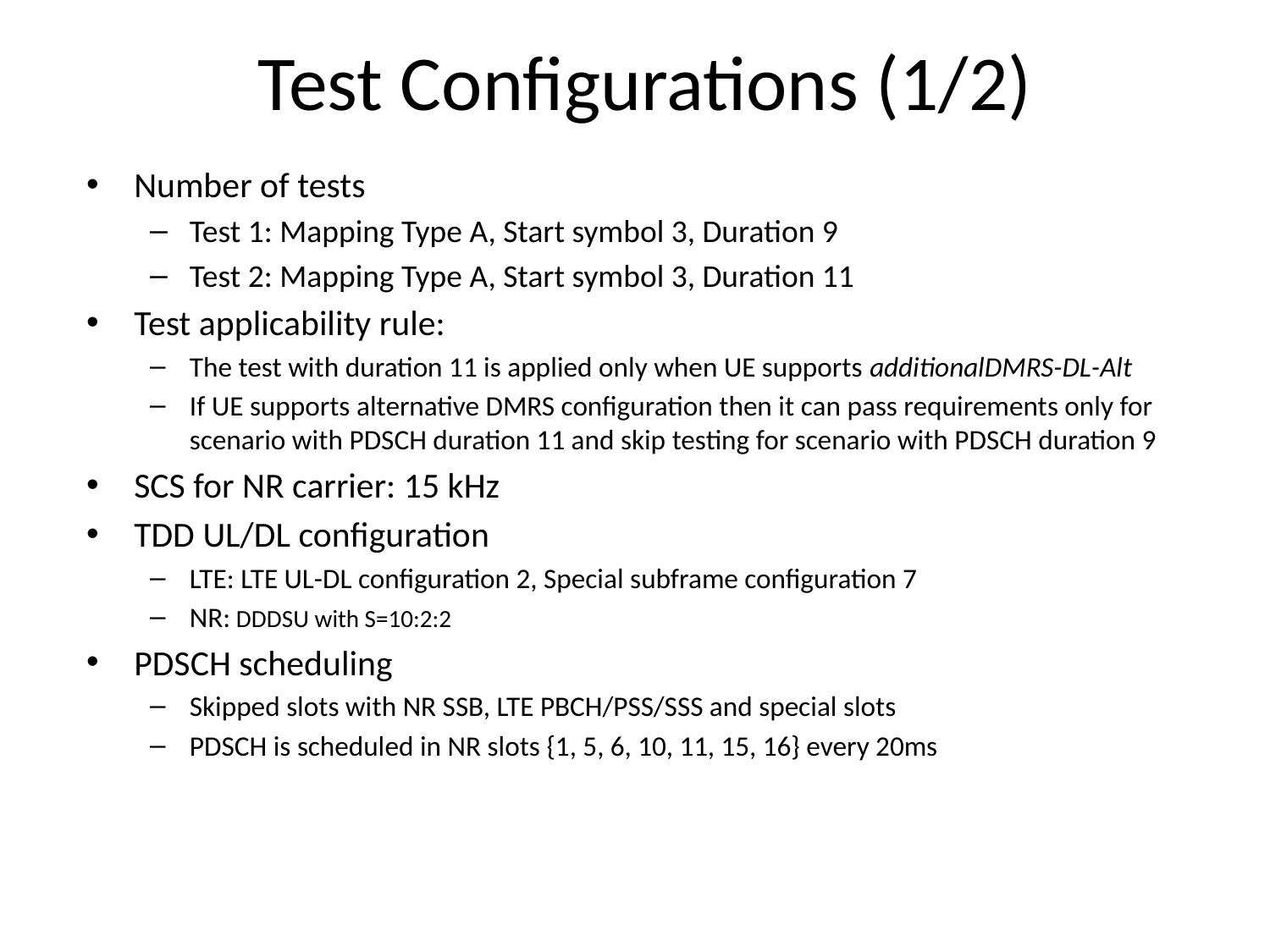

# Test Configurations (1/2)
Number of tests
Test 1: Mapping Type A, Start symbol 3, Duration 9
Test 2: Mapping Type A, Start symbol 3, Duration 11
Test applicability rule:
The test with duration 11 is applied only when UE supports additionalDMRS-DL-Alt
If UE supports alternative DMRS configuration then it can pass requirements only for scenario with PDSCH duration 11 and skip testing for scenario with PDSCH duration 9
SCS for NR carrier: 15 kHz
TDD UL/DL configuration
LTE: LTE UL-DL configuration 2, Special subframe configuration 7
NR: DDDSU with S=10:2:2
PDSCH scheduling
Skipped slots with NR SSB, LTE PBCH/PSS/SSS and special slots
PDSCH is scheduled in NR slots {1, 5, 6, 10, 11, 15, 16} every 20ms